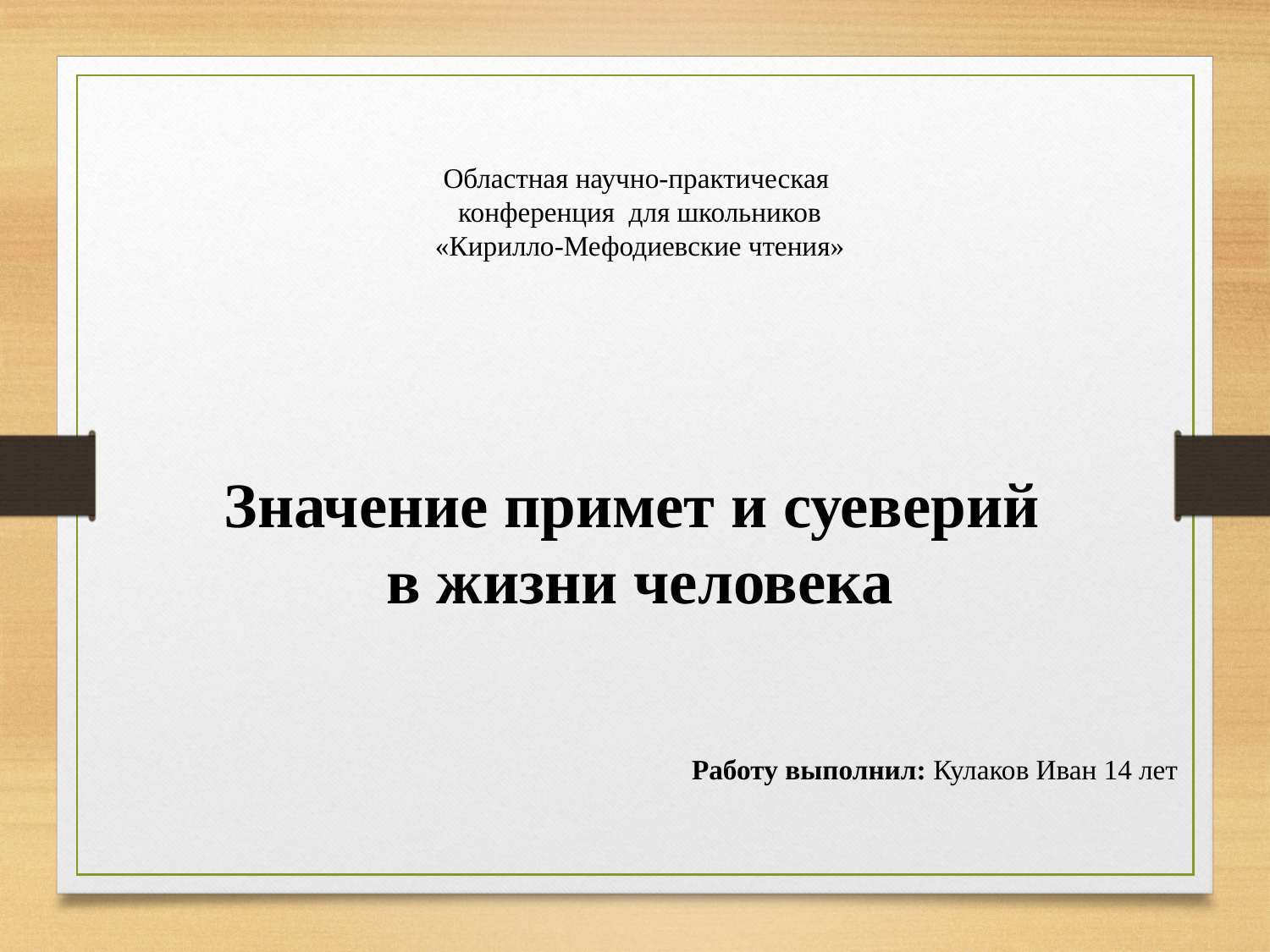

Областная научно-практическая
конференция  для школьников
«Кирилло-Мефодиевские чтения»

Значение примет и суеверий
в жизни человека

Работу выполнил: Кулаков Иван 14 лет